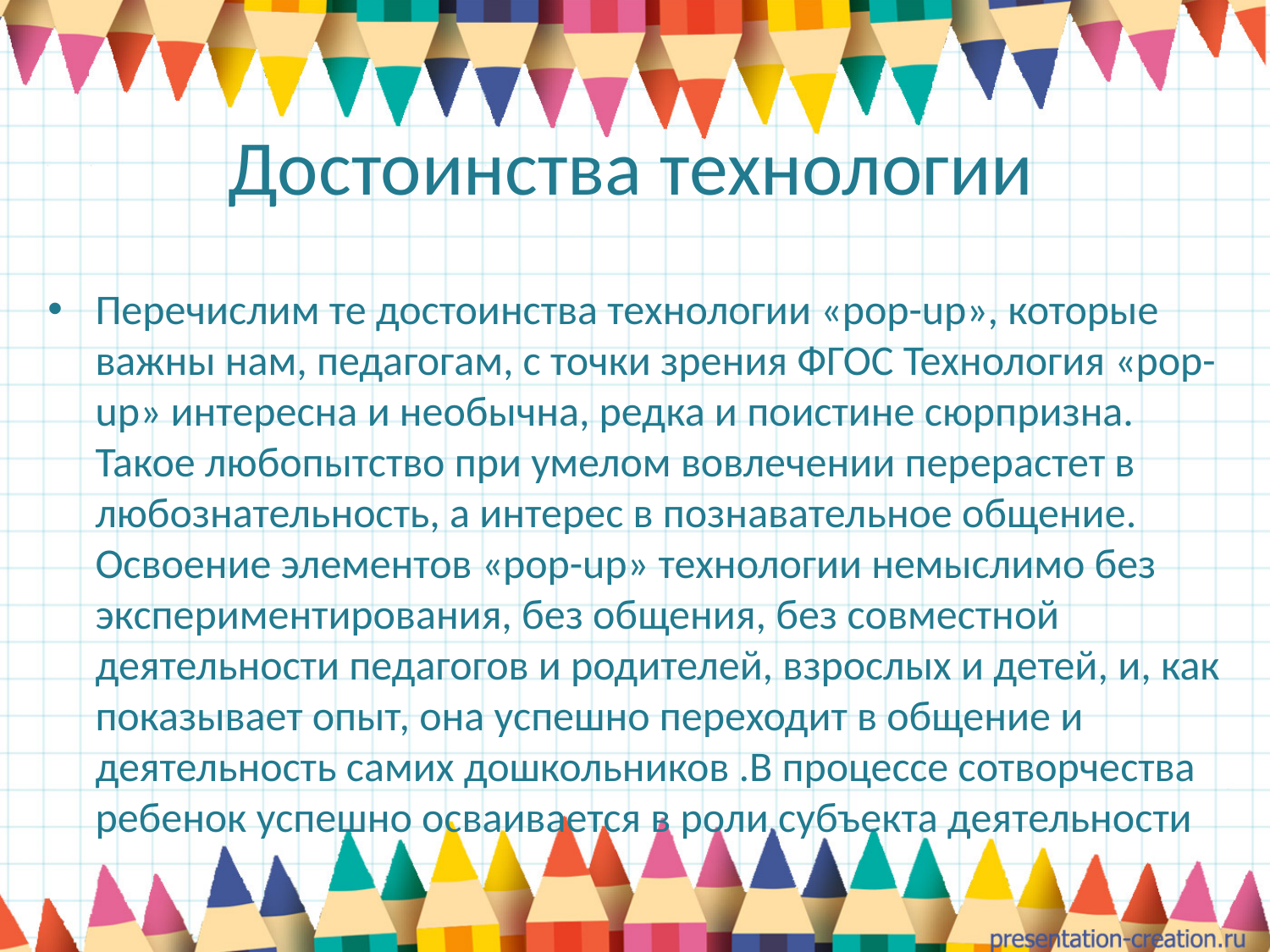

# Достоинства технологии
Перечислим те достоинства технологии «рop-up», которые важны нам, педагогам, с точки зрения ФГОС Технология «рop-up» интересна и необычна, редка и поистине сюрпризна. Такое любопытство при умелом вовлечении перерастет в любознательность, а интерес в познавательное общение. Освоение элементов «рop-up» технологии немыслимо без экспериментирования, без общения, без совместной деятельности педагогов и родителей, взрослых и детей, и, как показывает опыт, она успешно переходит в общение и деятельность самих дошкольников .В процессе сотворчества ребенок успешно осваивается в роли субъекта деятельности